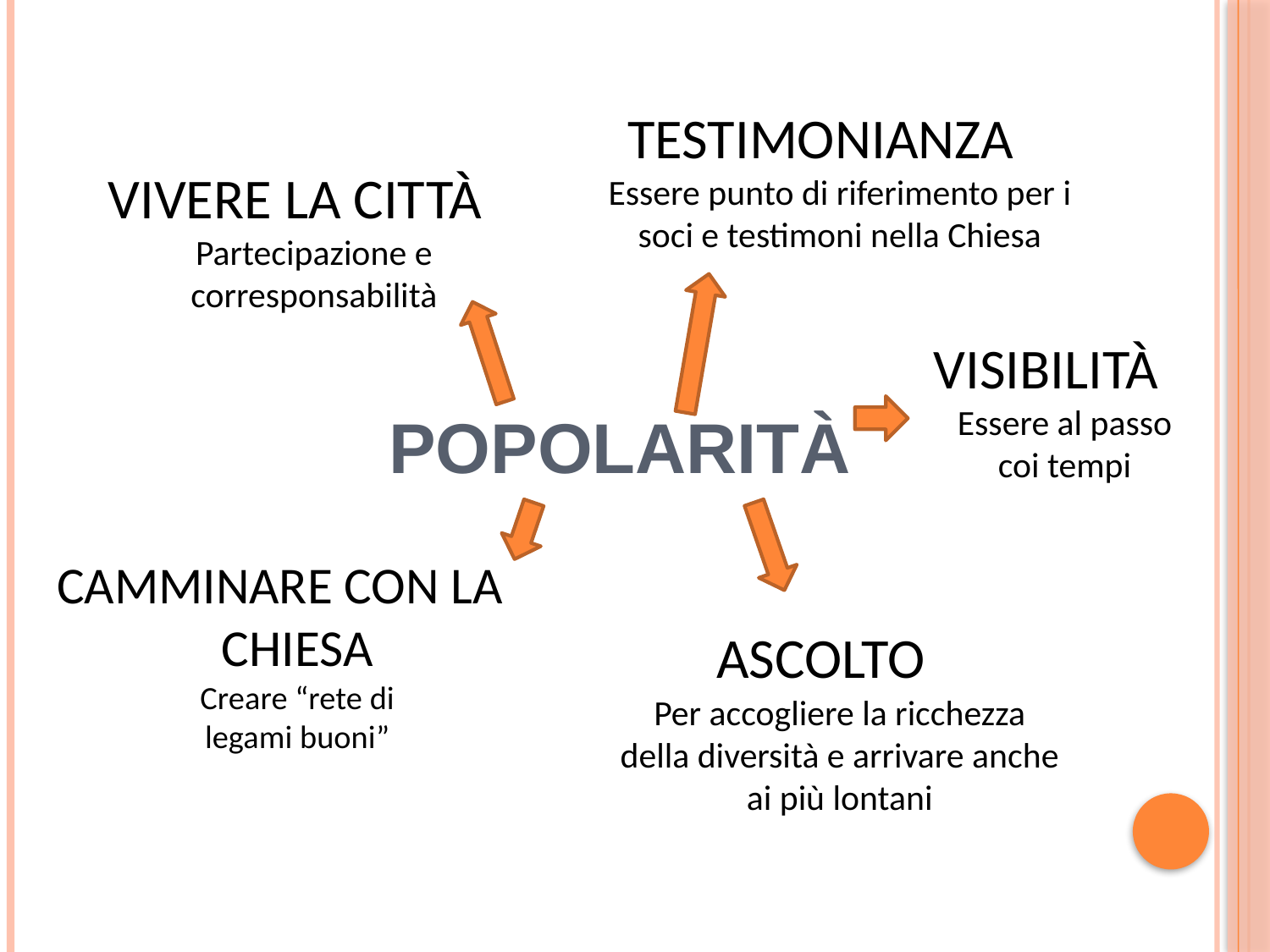

TESTIMONIANZA
Essere punto di riferimento per i soci e testimoni nella Chiesa
VIVERE LA CITTÀ
Partecipazione e corresponsabilità

VISIBILITÀ
Essere al passo
coi tempi
# Popolarità

CAMMINARE CON LA CHIESA
Creare “rete di
legami buoni”

ASCOLTO
Per accogliere la ricchezza
della diversità e arrivare anche
ai più lontani